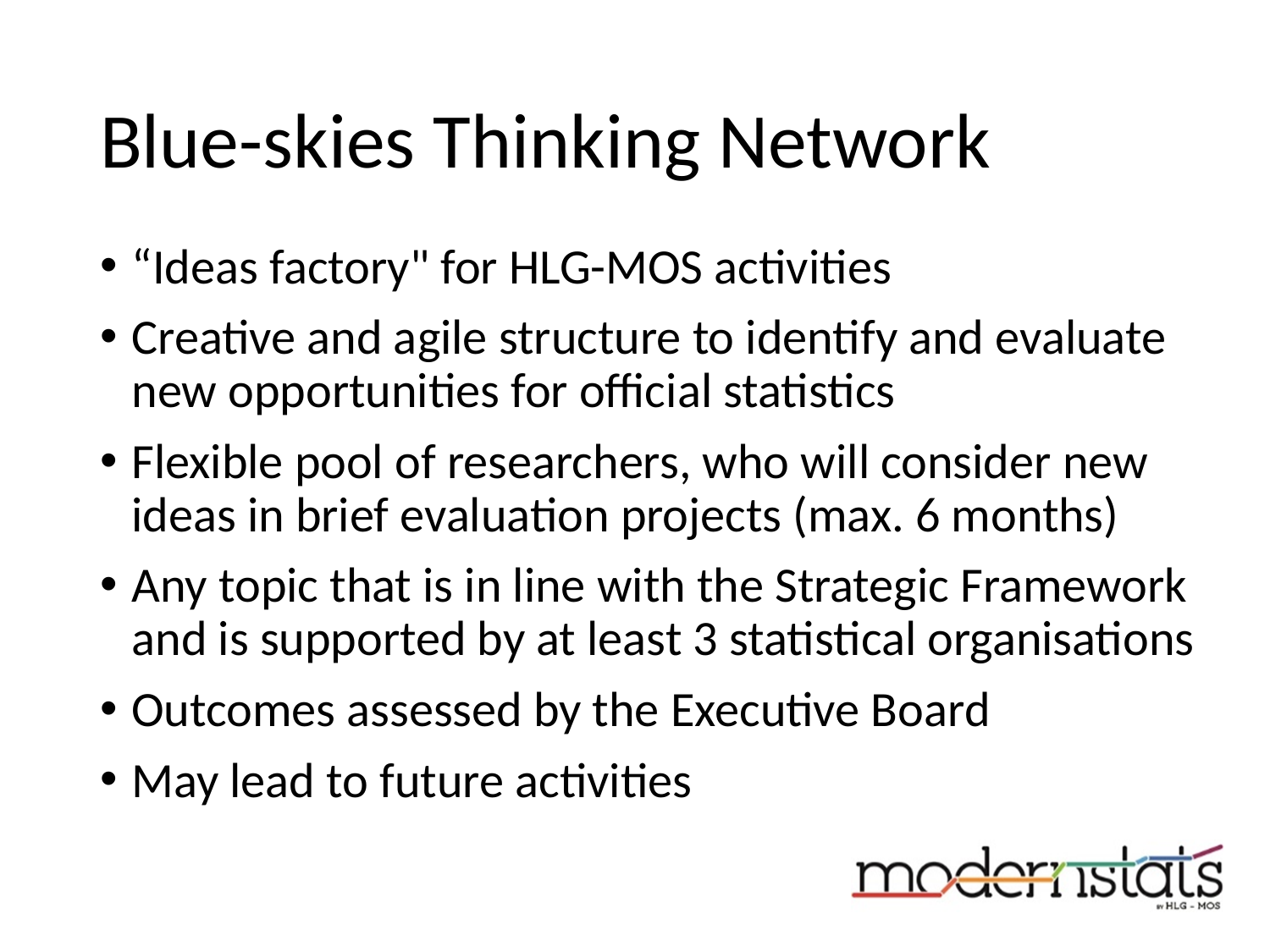

# Blue-skies Thinking Network
“Ideas factory" for HLG-MOS activities
Creative and agile structure to identify and evaluate new opportunities for official statistics
Flexible pool of researchers, who will consider new ideas in brief evaluation projects (max. 6 months)
Any topic that is in line with the Strategic Framework and is supported by at least 3 statistical organisations
Outcomes assessed by the Executive Board
May lead to future activities